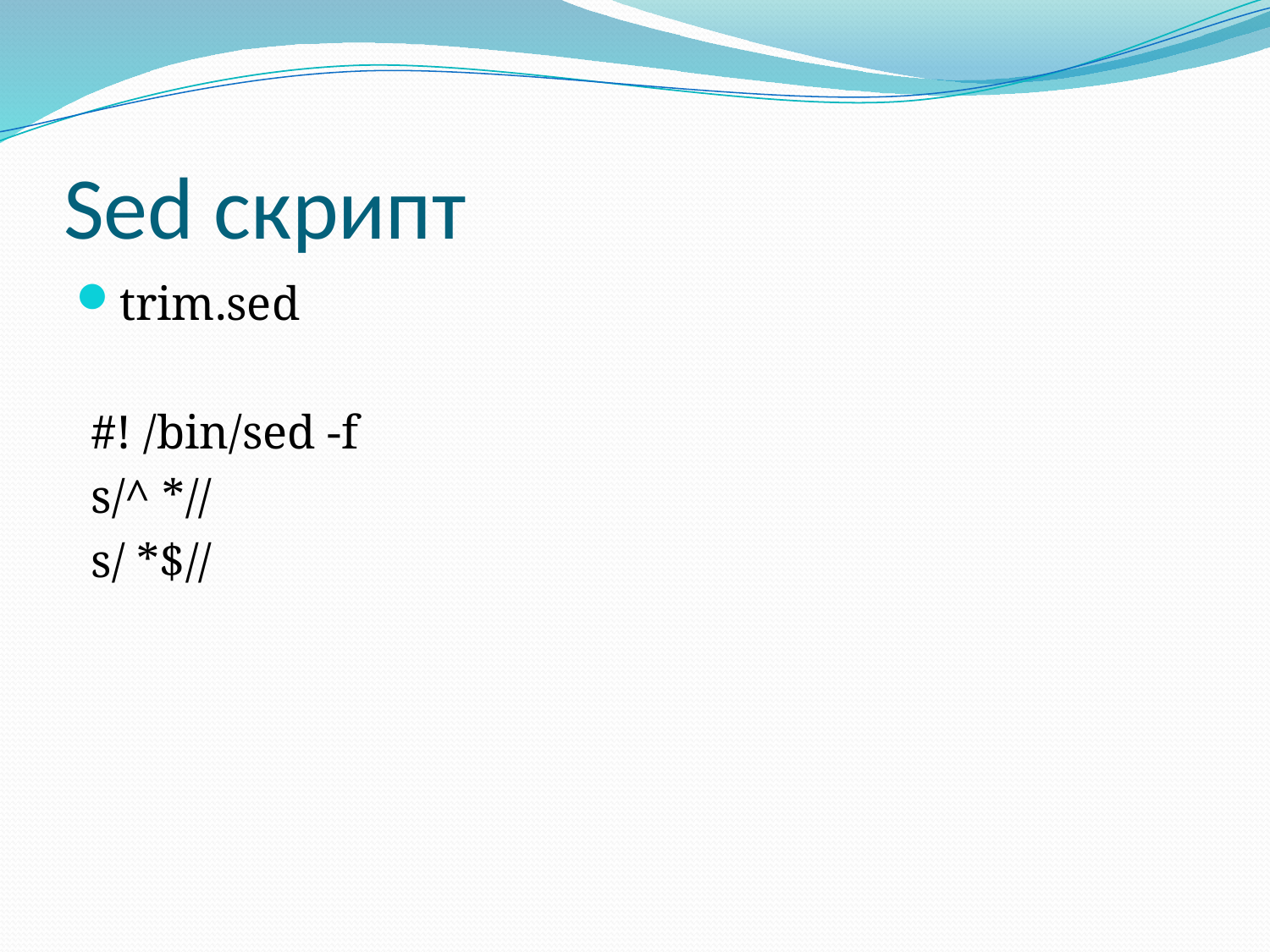

# Sed скрипт
trim.sed

#! /bin/sed -f
s/^ *//
s/ *$//